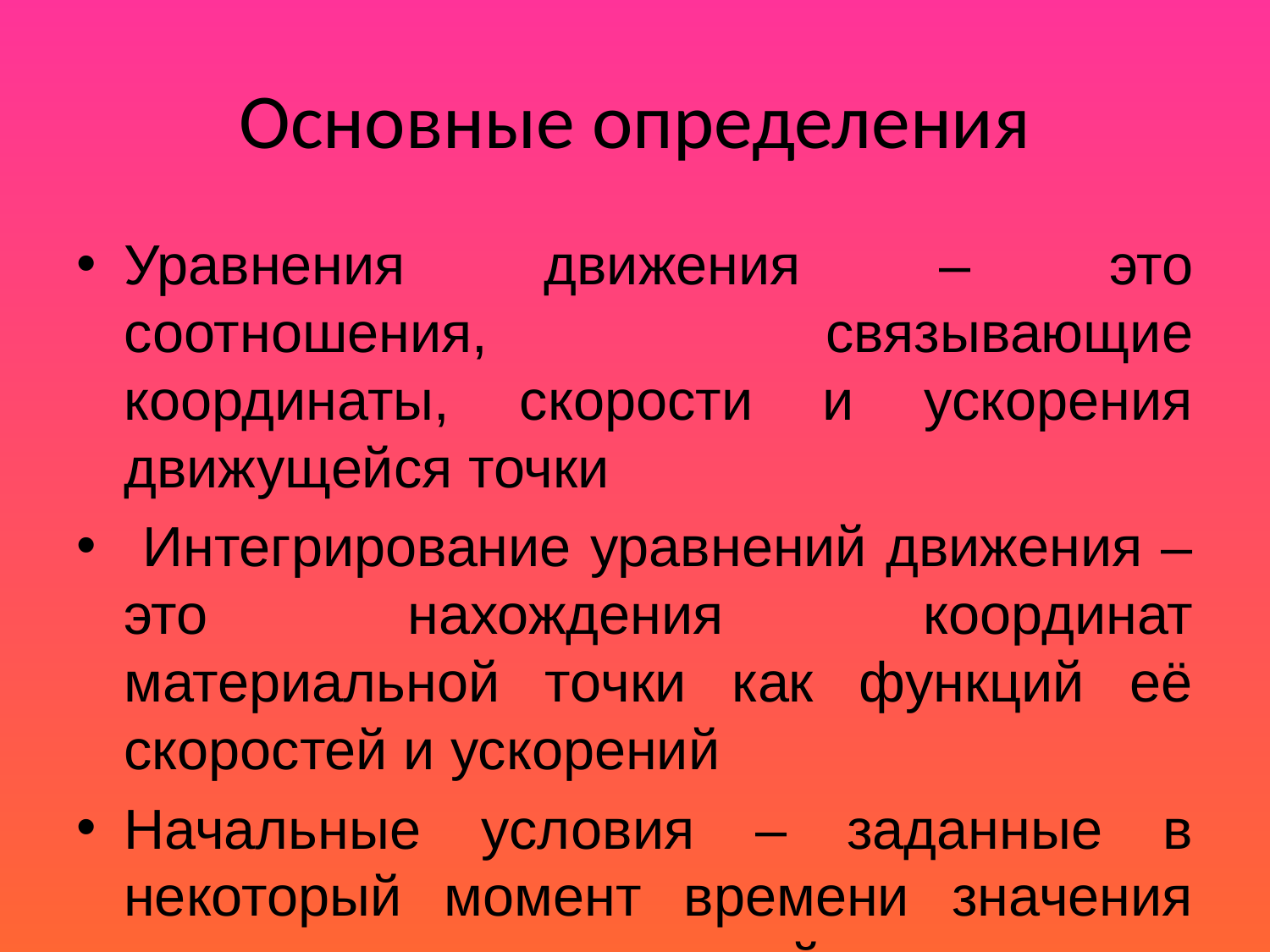

# Основные определения
Уравнения движения – это соотношения, связывающие координаты, скорости и ускорения движущейся точки
 Интегрирование уравнений движения – это нахождения координат материальной точки как функций её скоростей и ускорений
Начальные условия – заданные в некоторый момент времени значения координат и скоростей точки для нахождения постоянных интегрирования